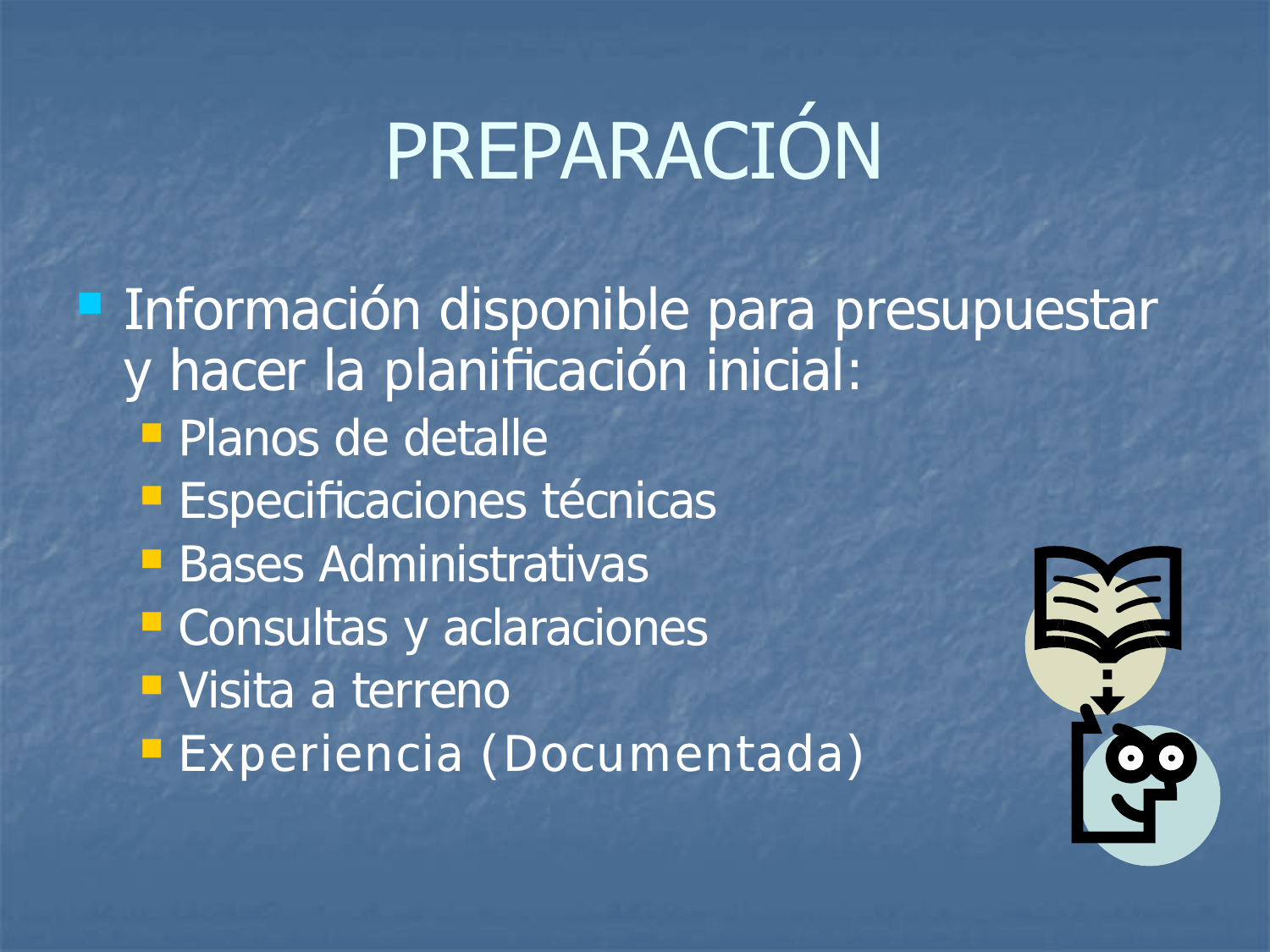

# PREPARACIÓN
Información disponible para presupuestar y hacer la planificación inicial:
Planos de detalle
Especificaciones técnicas
Bases Administrativas
Consultas y aclaraciones
Visita a terreno
Experiencia (Documentada)